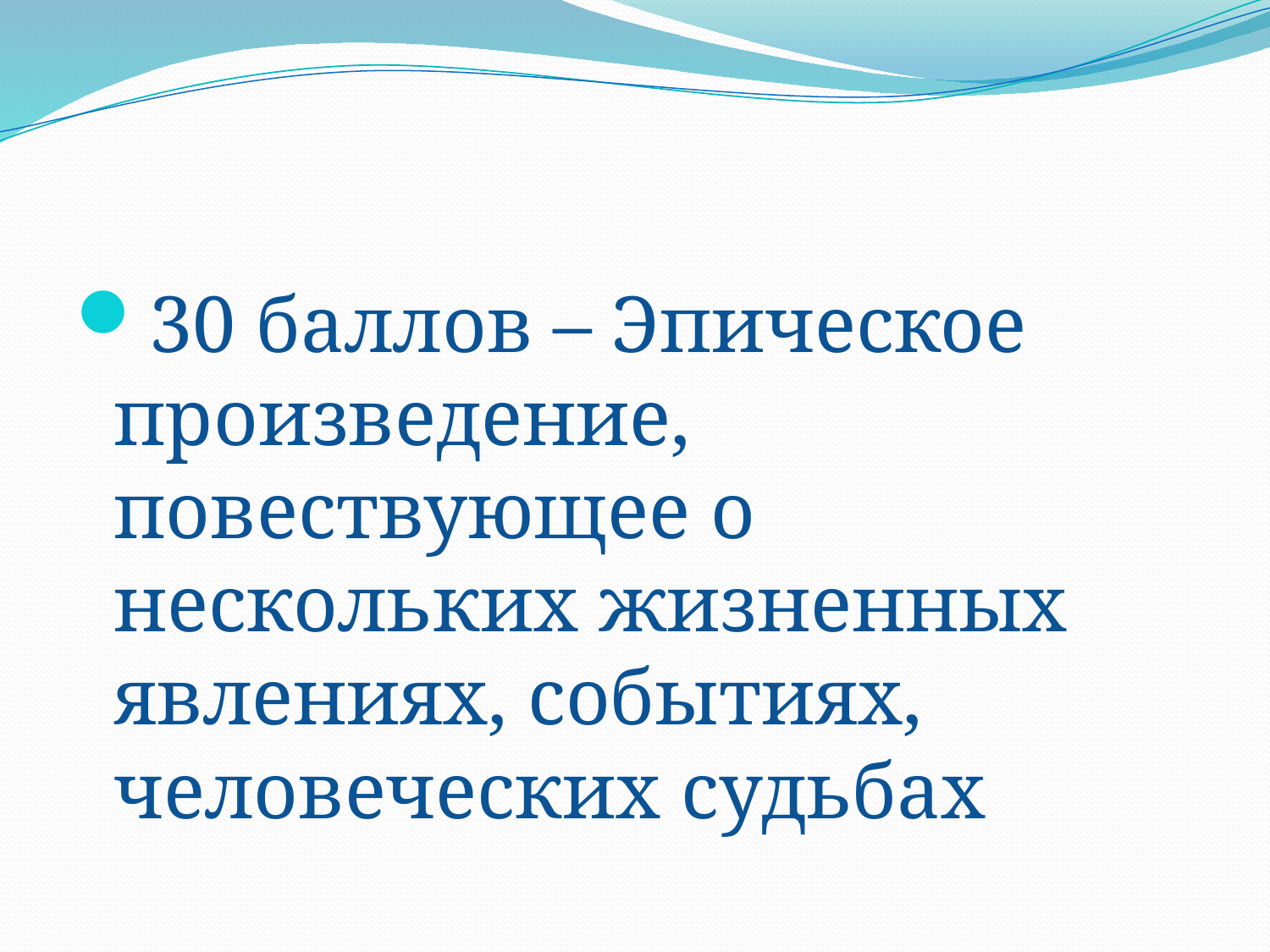

#
30 баллов – Эпическое произведение, повествующее о нескольких жизненных явлениях, событиях, человеческих судьбах